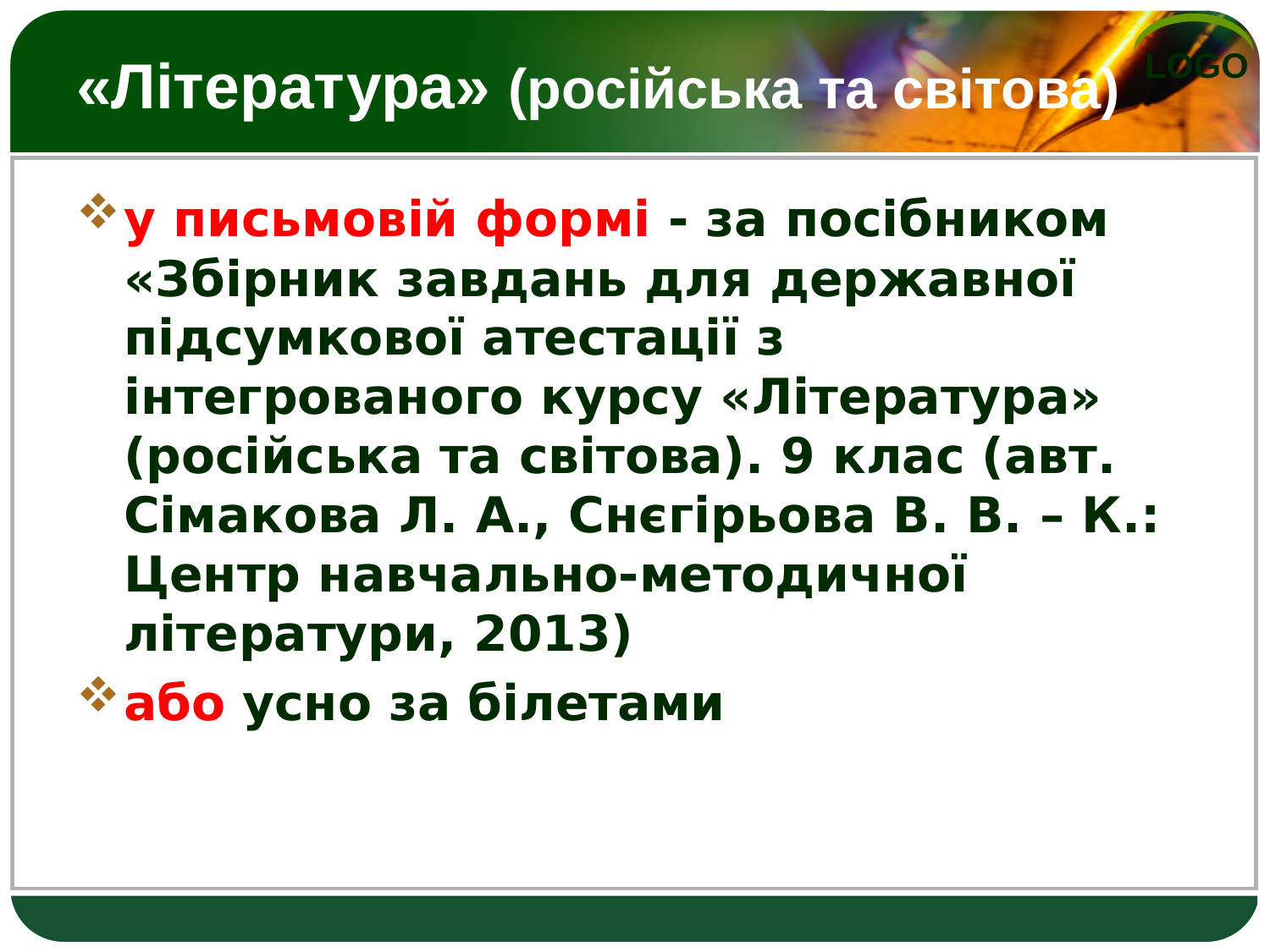

# «Література» (російська та світова)
у письмовій формі - за посібником «Збірник завдань для державної підсумкової атестації з інтегрованого курсу «Література» (російська та світова). 9 клас (авт. Сімакова Л. А., Снєгірьова В. В. – К.: Центр навчально-методичної літератури, 2013)
або усно за білетами